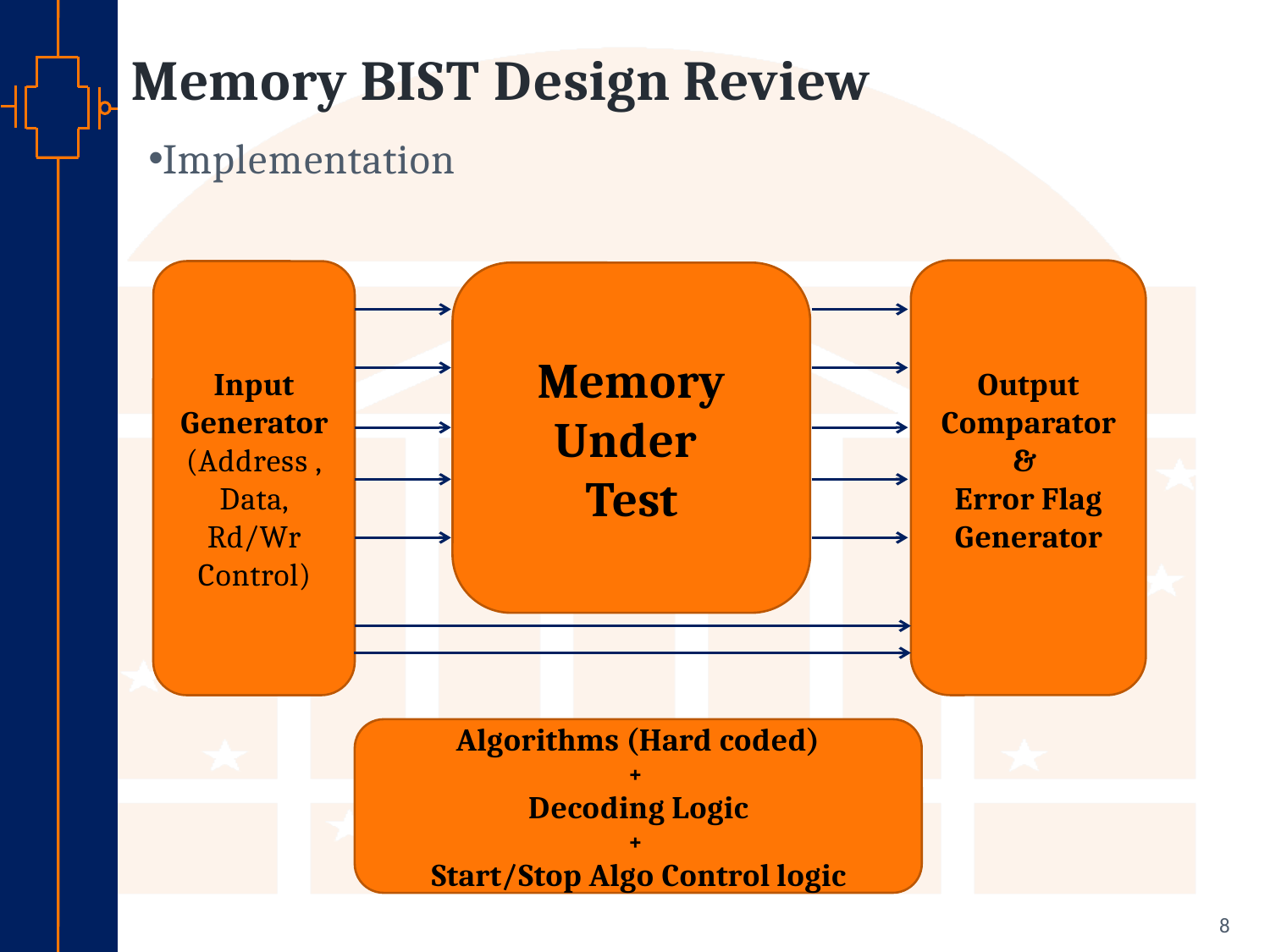

# Memory BIST Design Review
Implementation

Output Comparator
&
Error Flag Generator

Input Generator
(Address , Data,
Rd/Wr Control)
Memory Under
Test
Algorithms (Hard coded)
+
Decoding Logic
+
Start/Stop Algo Control logic
8